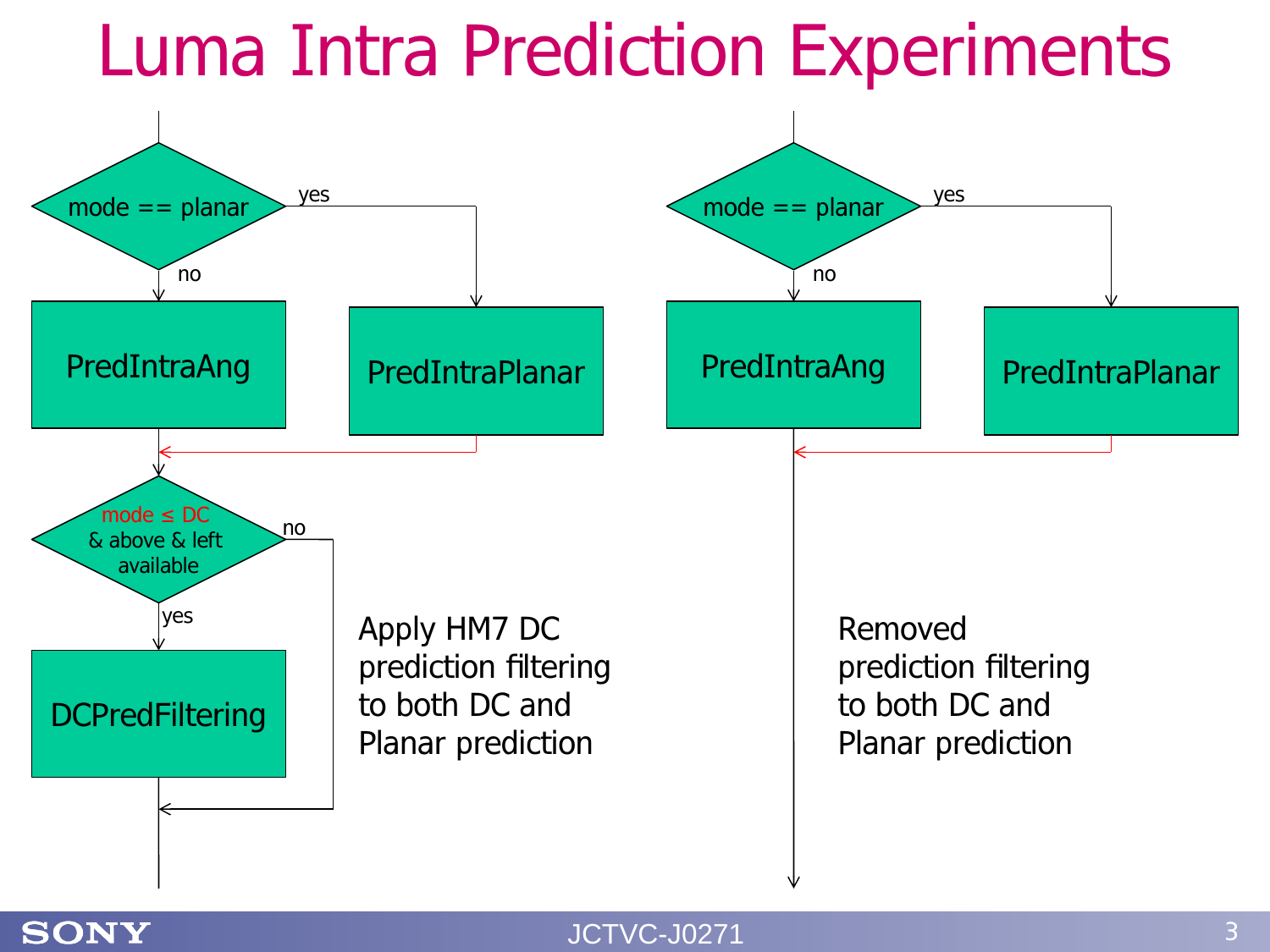

# Luma Intra Prediction Experiments
mode == planar
mode == planar
yes
yes
no
no
PredIntraAng
PredIntraAng
PredIntraPlanar
PredIntraPlanar
mode ≤ DC
& above & left
available
no
yes
Apply HM7 DC prediction filtering to both DC and Planar prediction
Removed prediction filtering to both DC and Planar prediction
DCPredFiltering
JCTVC-J0271
3